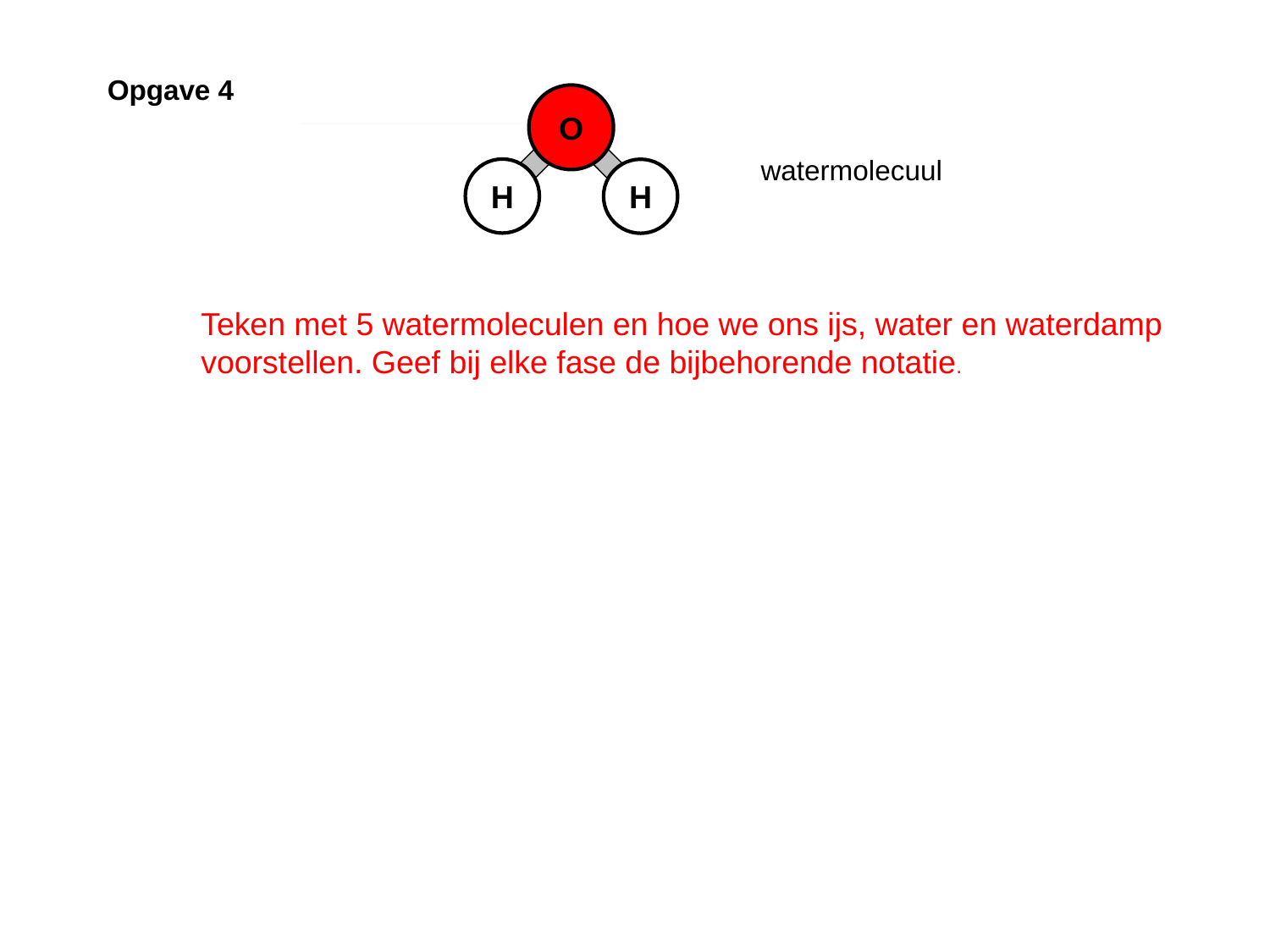

Opgave 4
O
H

H

 watermolecuul

Teken met 5 watermoleculen en hoe we ons ijs, water en waterdamp voorstellen. Geef bij elke fase de bijbehorende notatie.